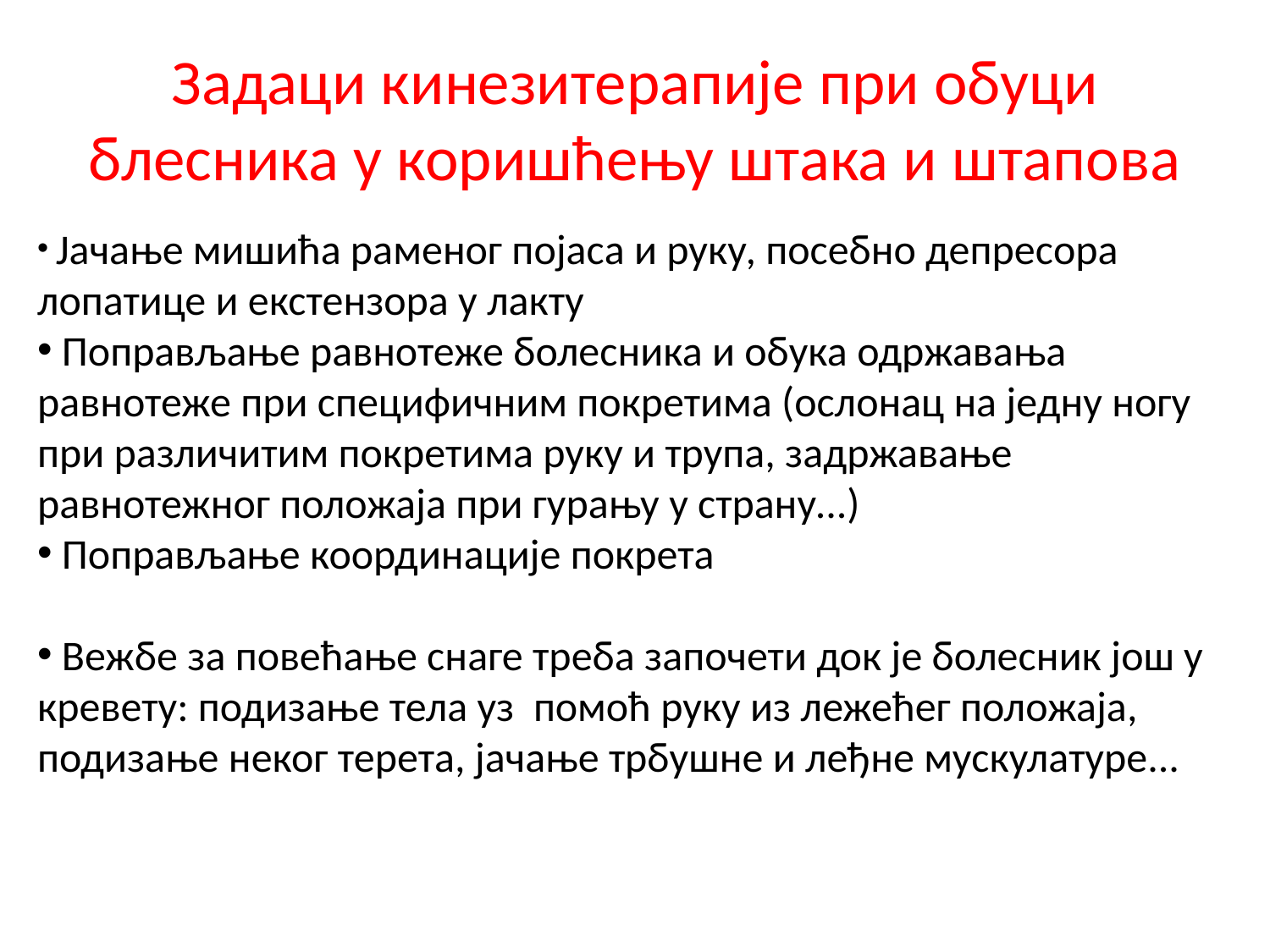

# Задаци кинезитерапије при обуци блесника у коришћењу штака и штапова
 Јачање мишића раменог појаса и руку, посебно депресора лопатице и екстензора у лакту
 Поправљање равнотеже болесника и обука одржавања равнотеже при специфичним покретима (ослонац на једну ногу при различитим покретима руку и трупа, задржавање равнотежног положаја при гурању у страну...)
 Поправљање координације покрета

 Вежбе за повећање снаге треба започети док је болесник још у кревету: подизање тела уз  помоћ руку из лежећег положаја, подизање неког терета, јачање трбушне и леђне мускулатуре...